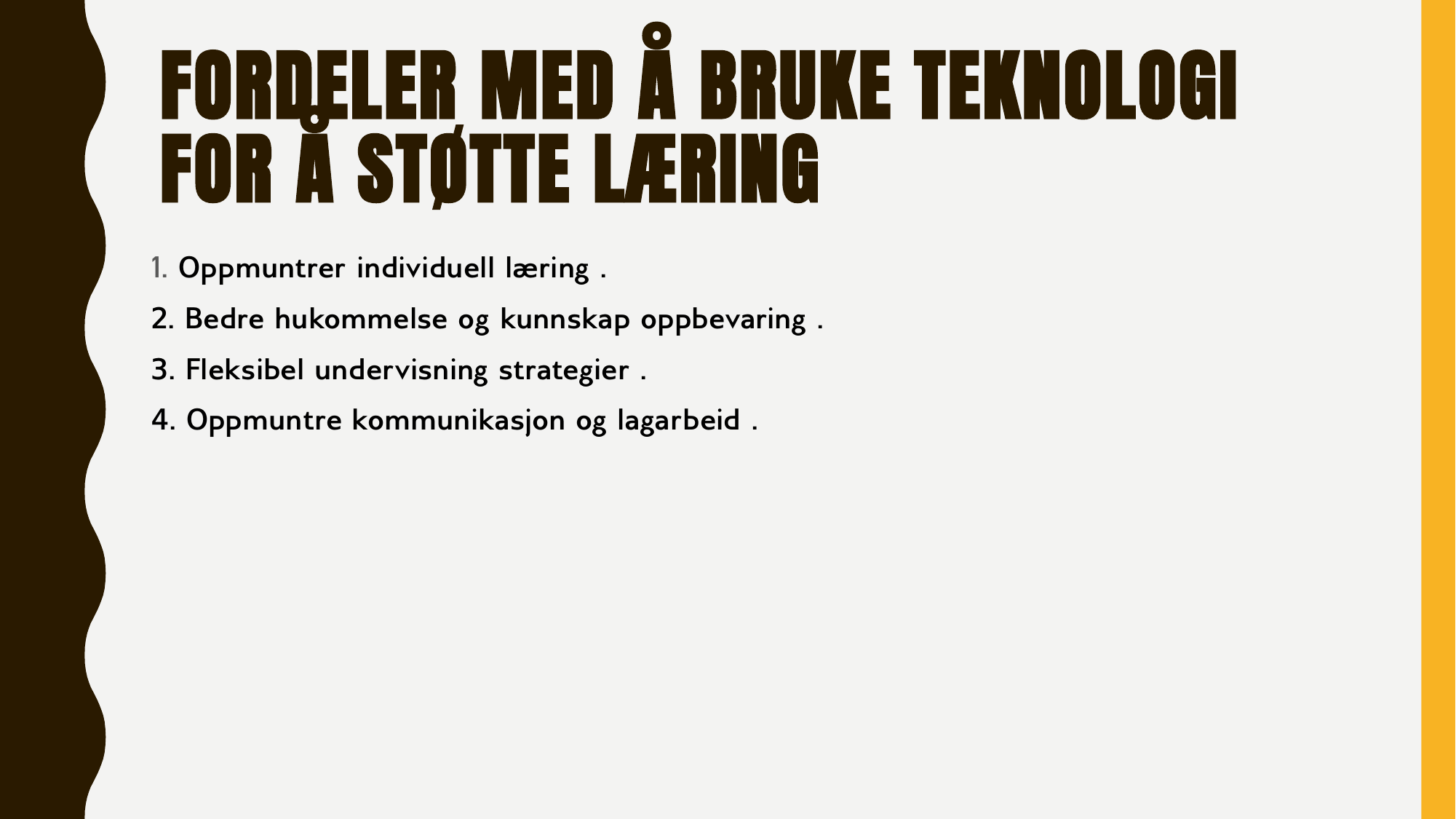

# Fordeler med å bruke teknologi for å støtte læring
1. Oppmuntrer individuell læring .
2. Bedre hukommelse og kunnskap oppbevaring .
3. Fleksibel undervisning strategier .
4. Oppmuntre kommunikasjon og lagarbeid .